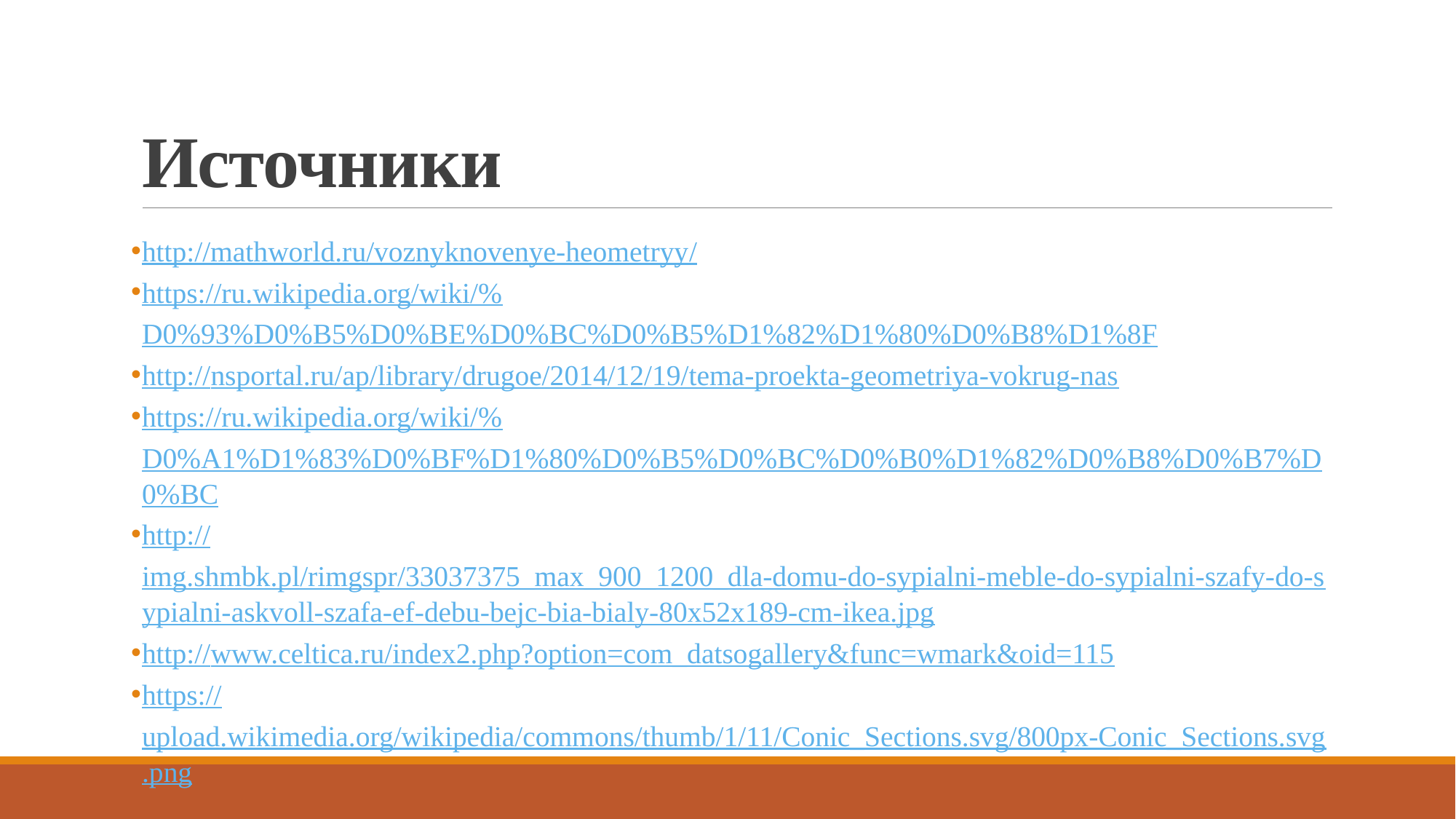

# Источники
http://mathworld.ru/voznyknovenye-heometryy/
https://ru.wikipedia.org/wiki/%D0%93%D0%B5%D0%BE%D0%BC%D0%B5%D1%82%D1%80%D0%B8%D1%8F
http://nsportal.ru/ap/library/drugoe/2014/12/19/tema-proekta-geometriya-vokrug-nas
https://ru.wikipedia.org/wiki/%D0%A1%D1%83%D0%BF%D1%80%D0%B5%D0%BC%D0%B0%D1%82%D0%B8%D0%B7%D0%BC
http://img.shmbk.pl/rimgspr/33037375_max_900_1200_dla-domu-do-sypialni-meble-do-sypialni-szafy-do-sypialni-askvoll-szafa-ef-debu-bejc-bia-bialy-80x52x189-cm-ikea.jpg
http://www.celtica.ru/index2.php?option=com_datsogallery&func=wmark&oid=115
https://upload.wikimedia.org/wikipedia/commons/thumb/1/11/Conic_Sections.svg/800px-Conic_Sections.svg.png